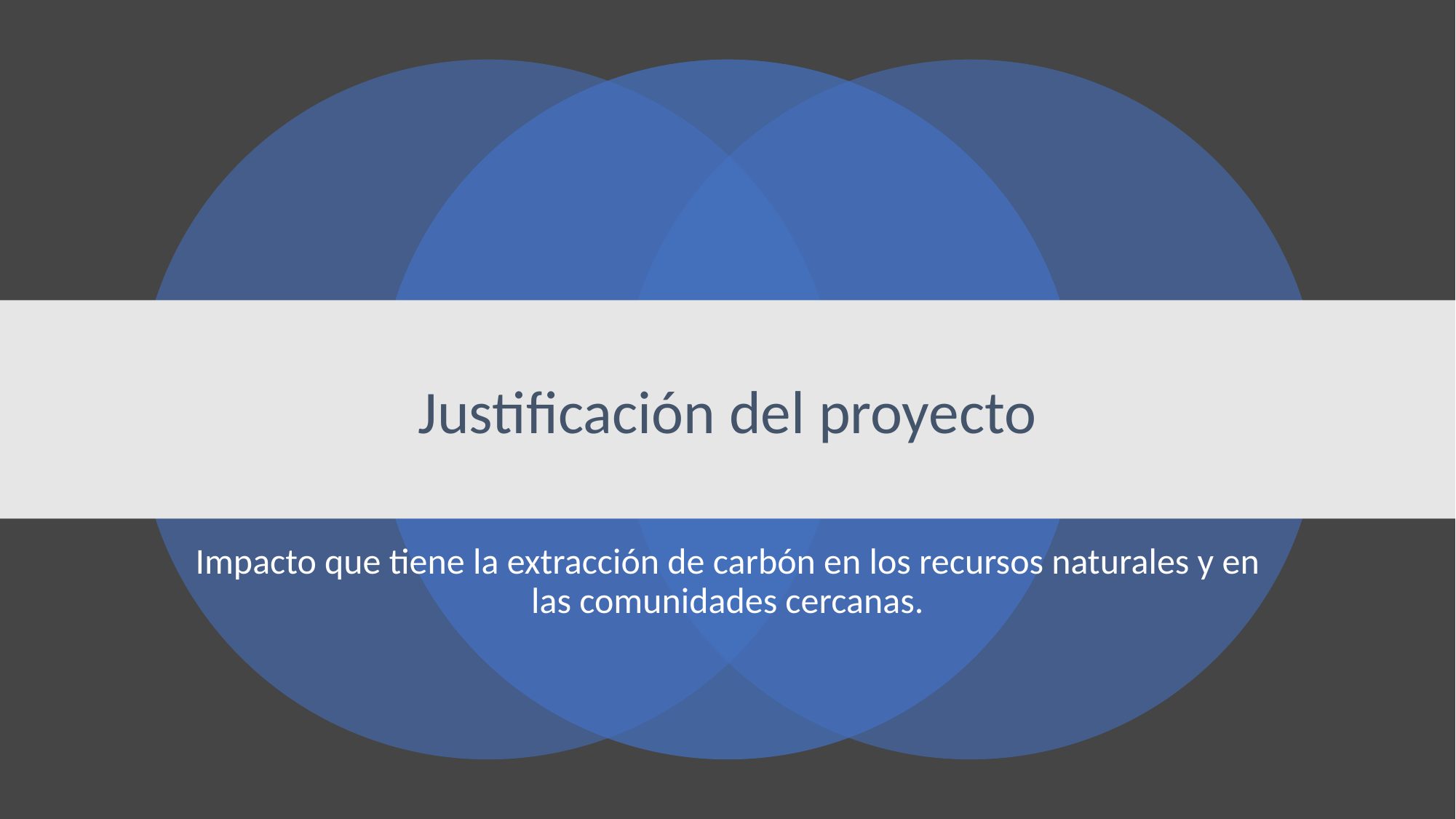

# Justificación del proyecto
Impacto que tiene la extracción de carbón en los recursos naturales y en las comunidades cercanas.